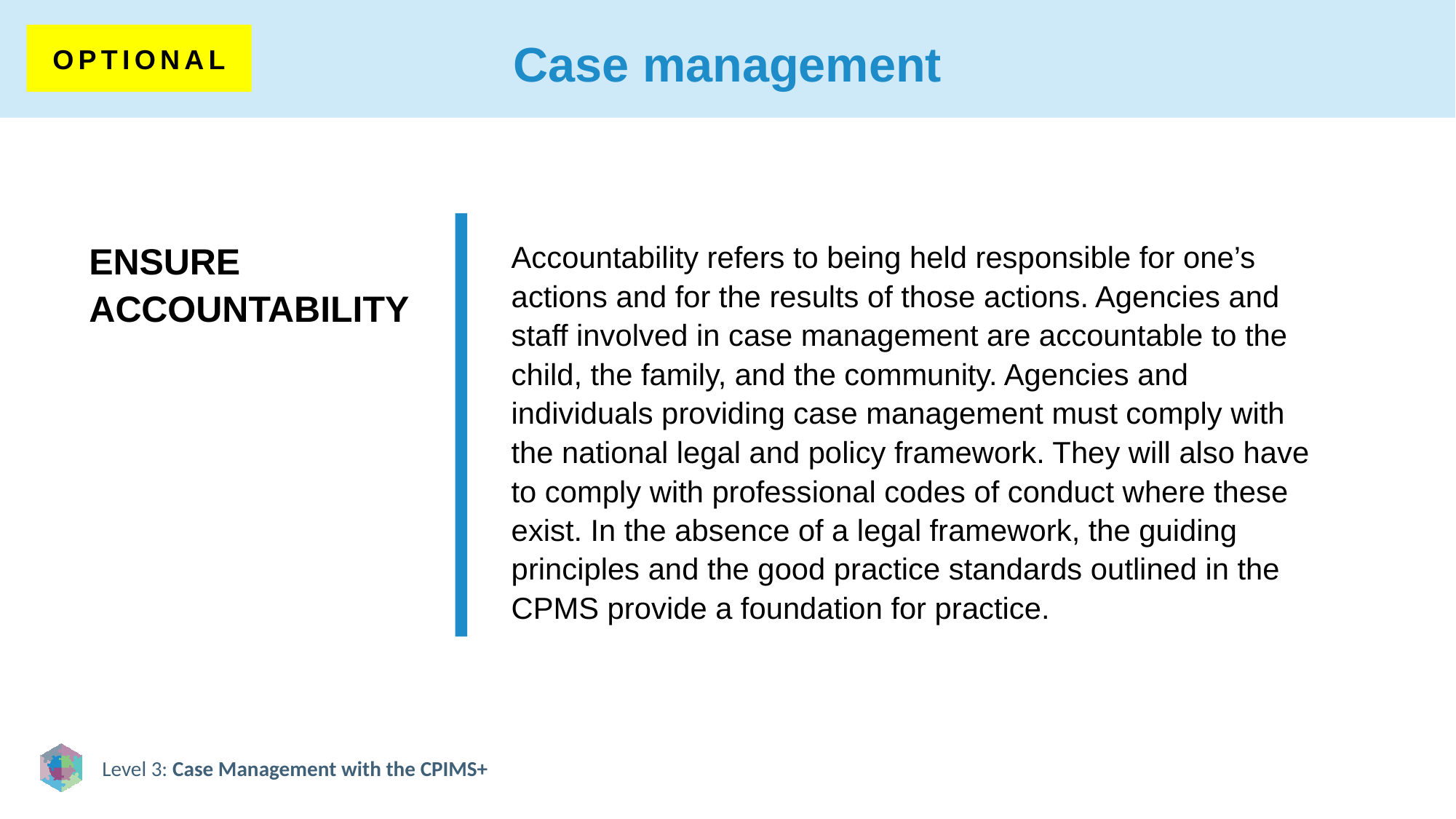

# Case management
OPTIONAL

ENSURE ACCOUNTABILITY
Accountability refers to being held responsible for one’s actions and for the results of those actions. Agencies and staff involved in case management are accountable to the child, the family, and the community. Agencies and individuals providing case management must comply with the national legal and policy framework. They will also have to comply with professional codes of conduct where these exist. In the absence of a legal framework, the guiding principles and the good practice standards outlined in the CPMS provide a foundation for practice.